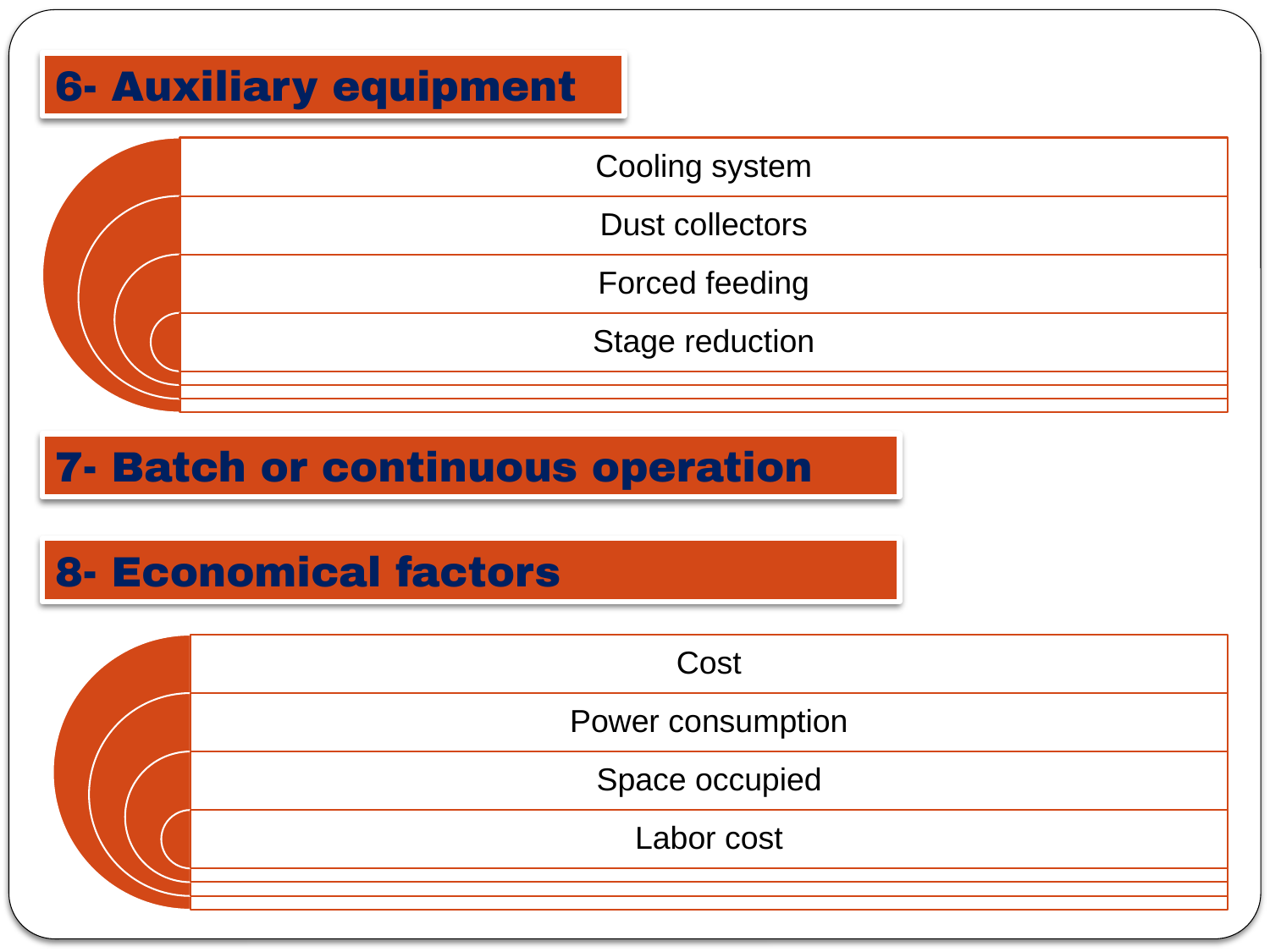

6- Auxiliary equipment
Cooling system
Dust collectors
Forced feeding
Stage reduction
7- Batch or continuous operation
8- Economical factors
Cost
Power consumption
Space occupied
Labor cost